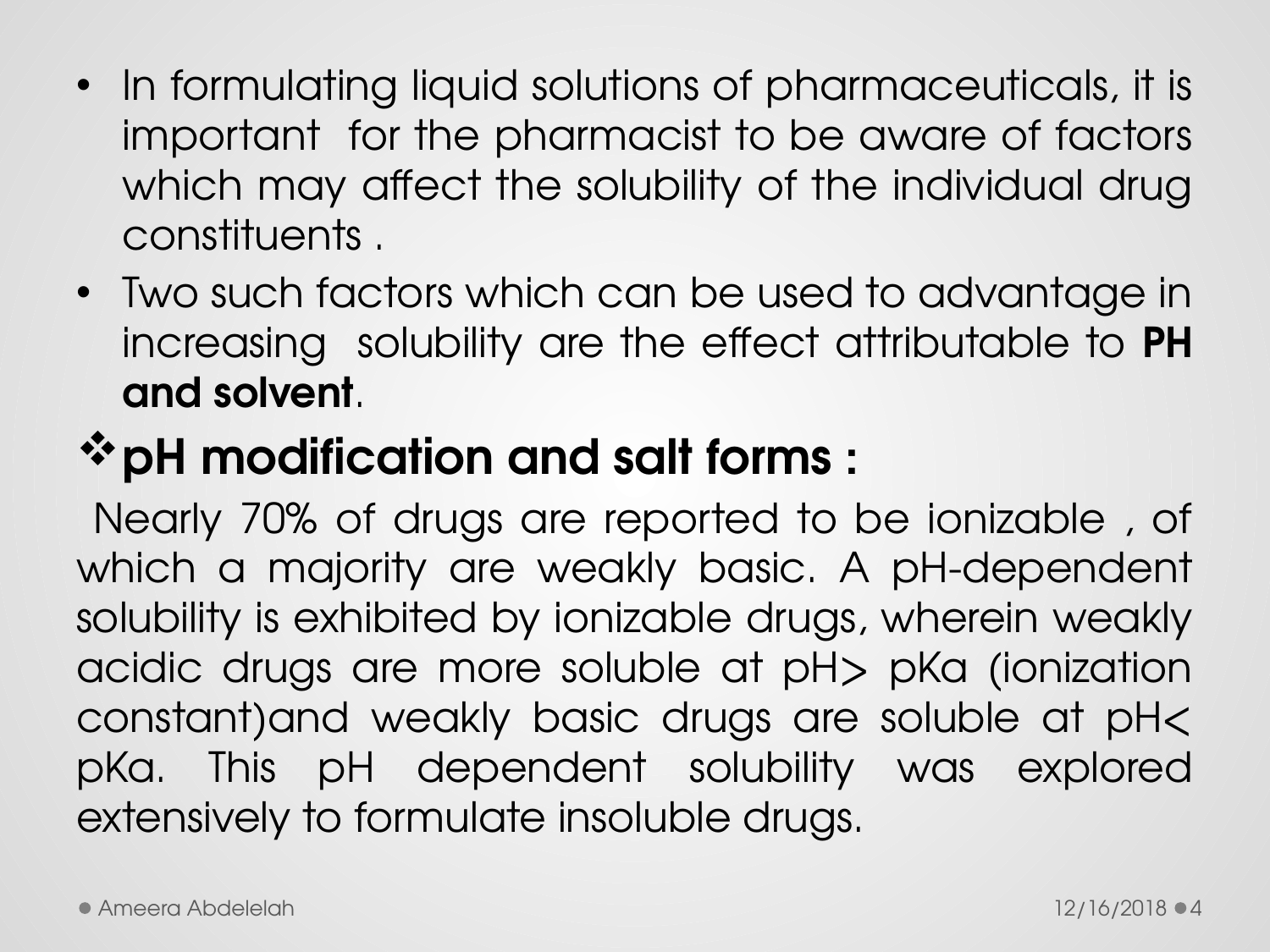

In formulating liquid solutions of pharmaceuticals, it is important  for the pharmacist to be aware of factors which may affect the solubility of the individual drug constituents .
Two such factors which can be used to advantage in increasing  solubility are the effect attributable to PH and solvent.
pH modification and salt forms :
 Nearly 70% of drugs are reported to be ionizable , of which a majority are weakly basic. A pH-dependent solubility is exhibited by ionizable drugs, wherein weakly acidic drugs are more soluble at pH> pKa (ionization constant)and weakly basic drugs are soluble at pH< pKa. This pH dependent solubility was explored extensively to formulate insoluble drugs.
Ameera Abdelelah
12/16/2018
4